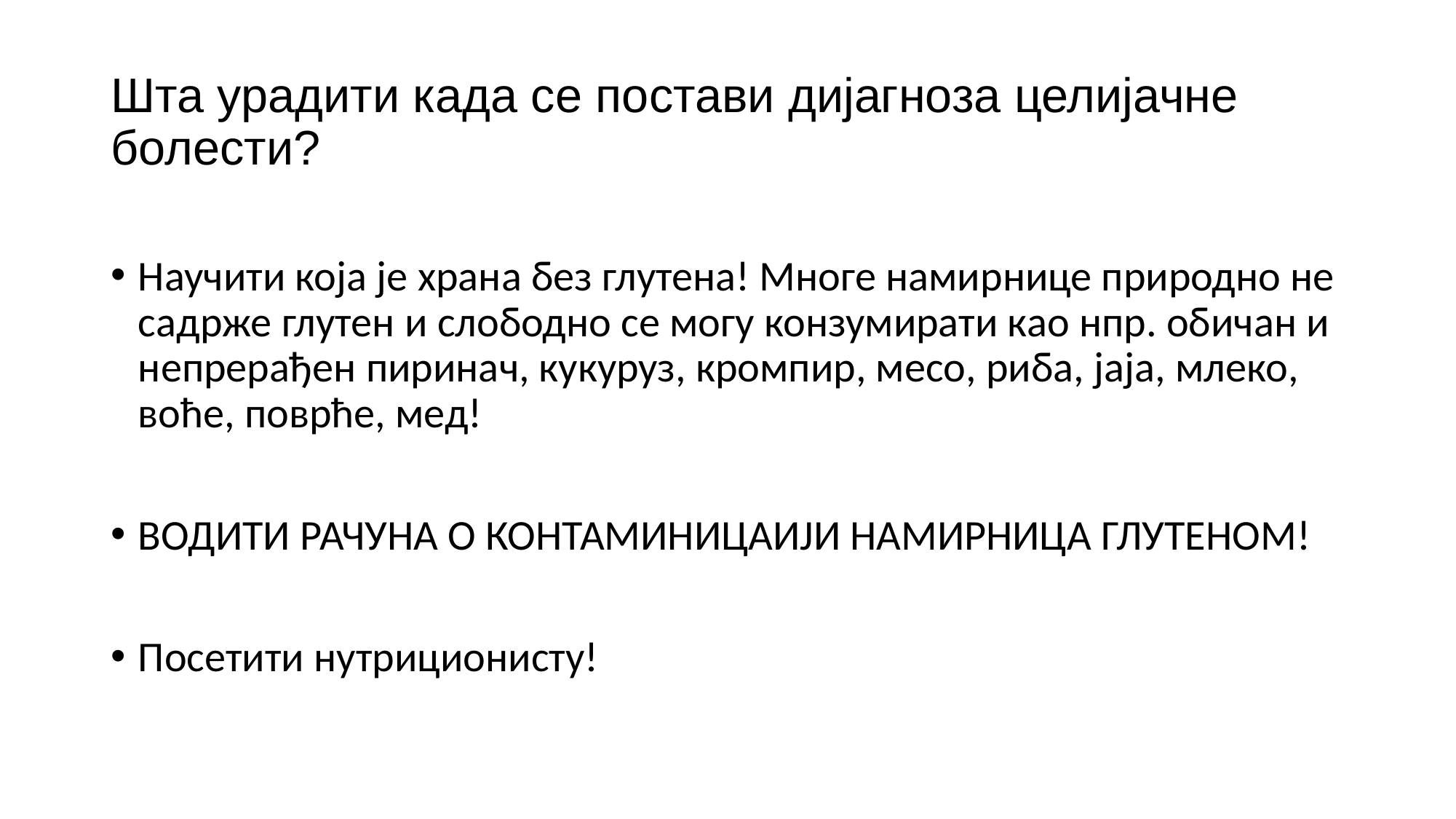

# Шта урадити када се постави дијагноза целијачне болести?

Научити која је храна без глутена! Многе намирнице природно не садрже глутен и слободно се могу конзумирати као нпр. обичан и непрерађен пиринач, кукуруз, кромпир, месо, риба, јаја, млеко, воће, поврће, мед!

ВОДИТИ РАЧУНА О КОНТАМИНИЦАИЈИ НАМИРНИЦА ГЛУТЕНОМ!

Посетити нутриционисту!